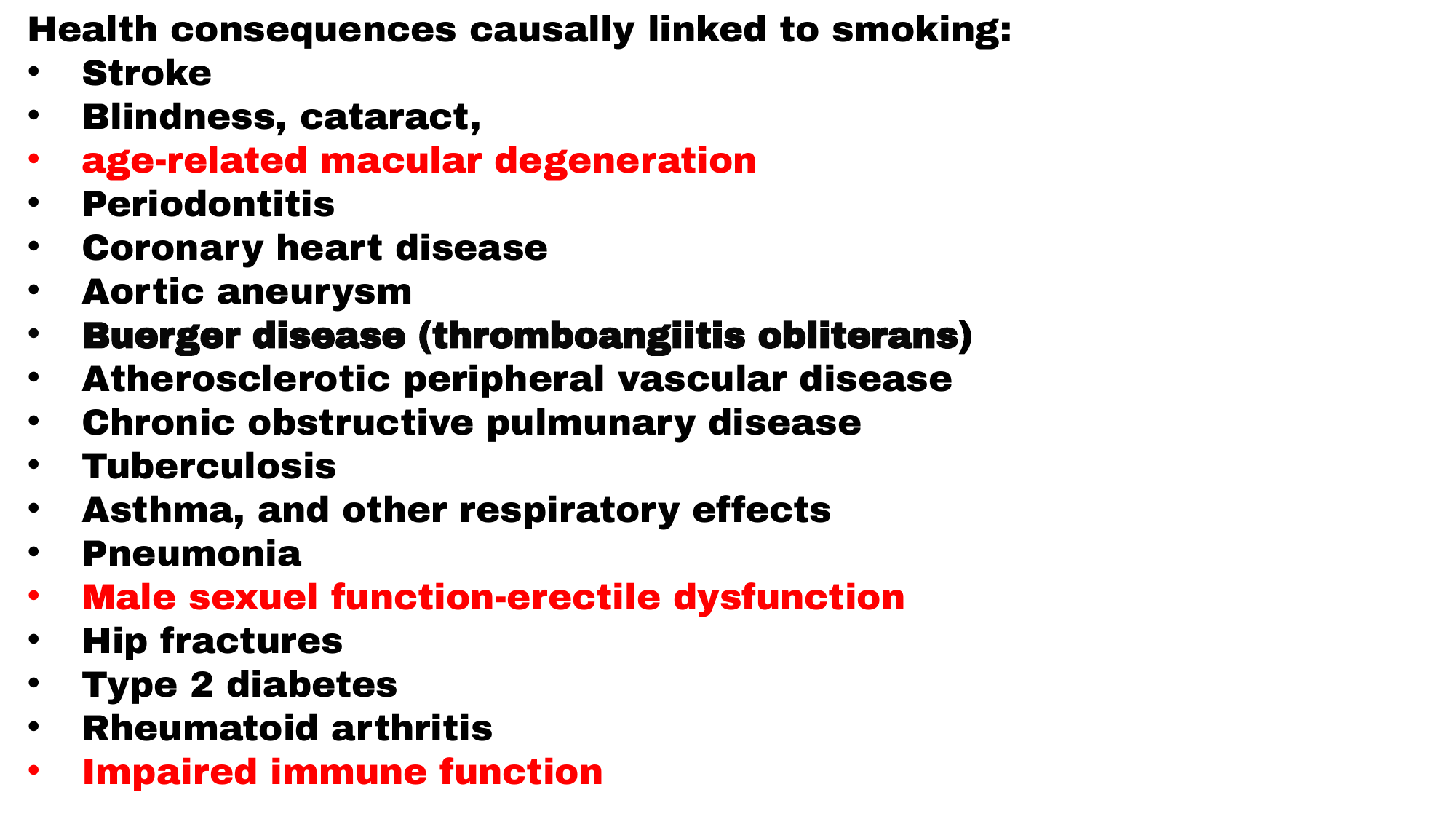

Health consequences causally linked to smoking:
Stroke
Blindness, cataract,
age-related macular degeneration
Periodontitis
Coronary heart disease
Aortic aneurysm
Buerger disease (thromboangiitis obliterans)
Atherosclerotic peripheral vascular disease
Chronic obstructive pulmunary disease
Tuberculosis
Asthma, and other respiratory effects
Pneumonia
Male sexuel function-erectile dysfunction
Hip fractures
Type 2 diabetes
Rheumatoid arthritis
Impaired immune function